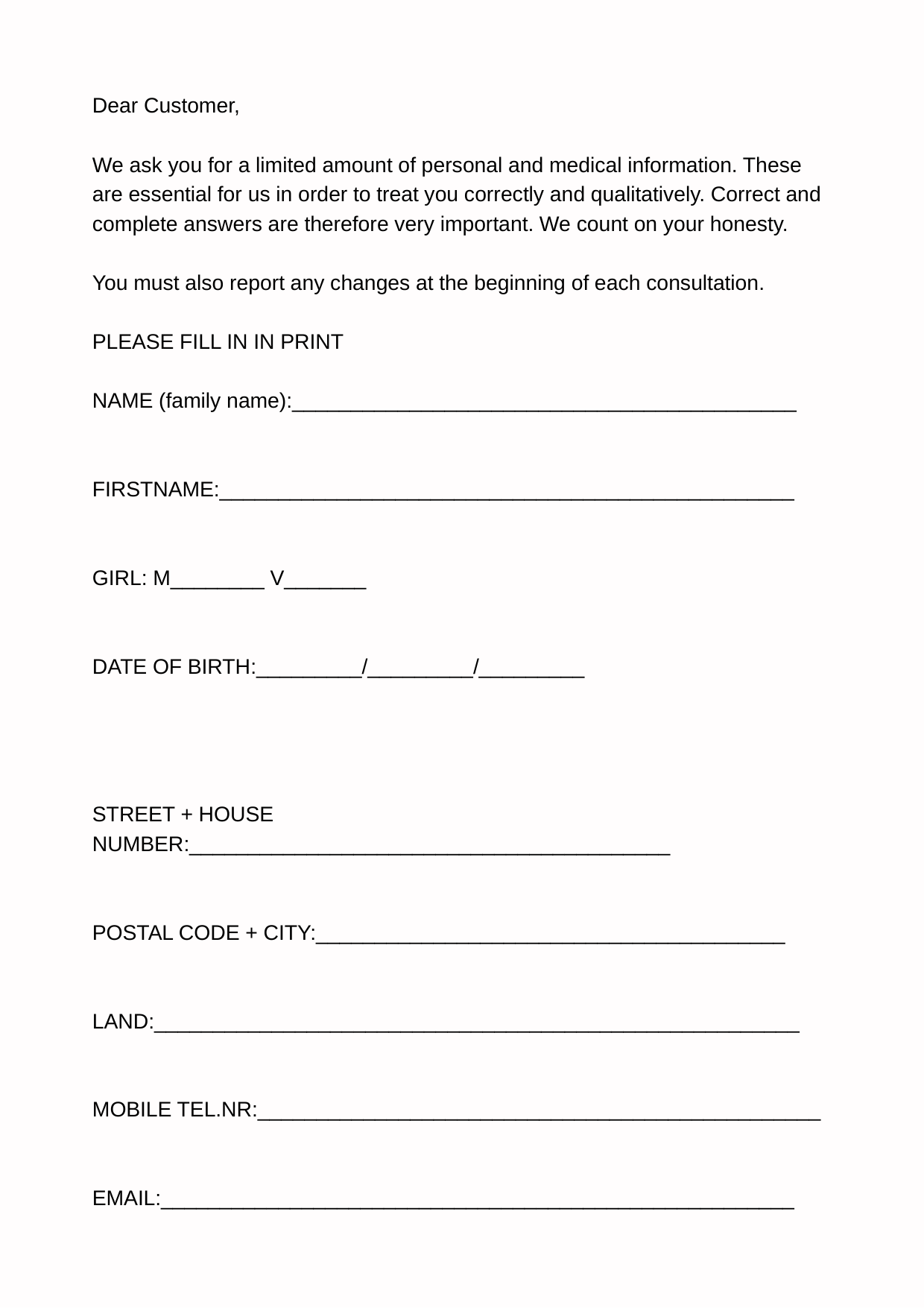

Dear Customer,

We ask you for a limited amount of personal and medical information. These are essential for us in order to treat you correctly and qualitatively. Correct and complete answers are therefore very important. We count on your honesty.

You must also report any changes at the beginning of each consultation.

PLEASE FILL IN IN PRINT

NAME (family name):___________________________________________

FIRSTNAME:_________________________________________________

GIRL: M________ V_______

DATE OF BIRTH:_________/_________/_________

STREET + HOUSE  NUMBER:_________________________________________

POSTAL CODE + CITY:________________________________________

LAND:_______________________________________________________

MOBILE TEL.NR:________________________________________________

EMAIL:______________________________________________________